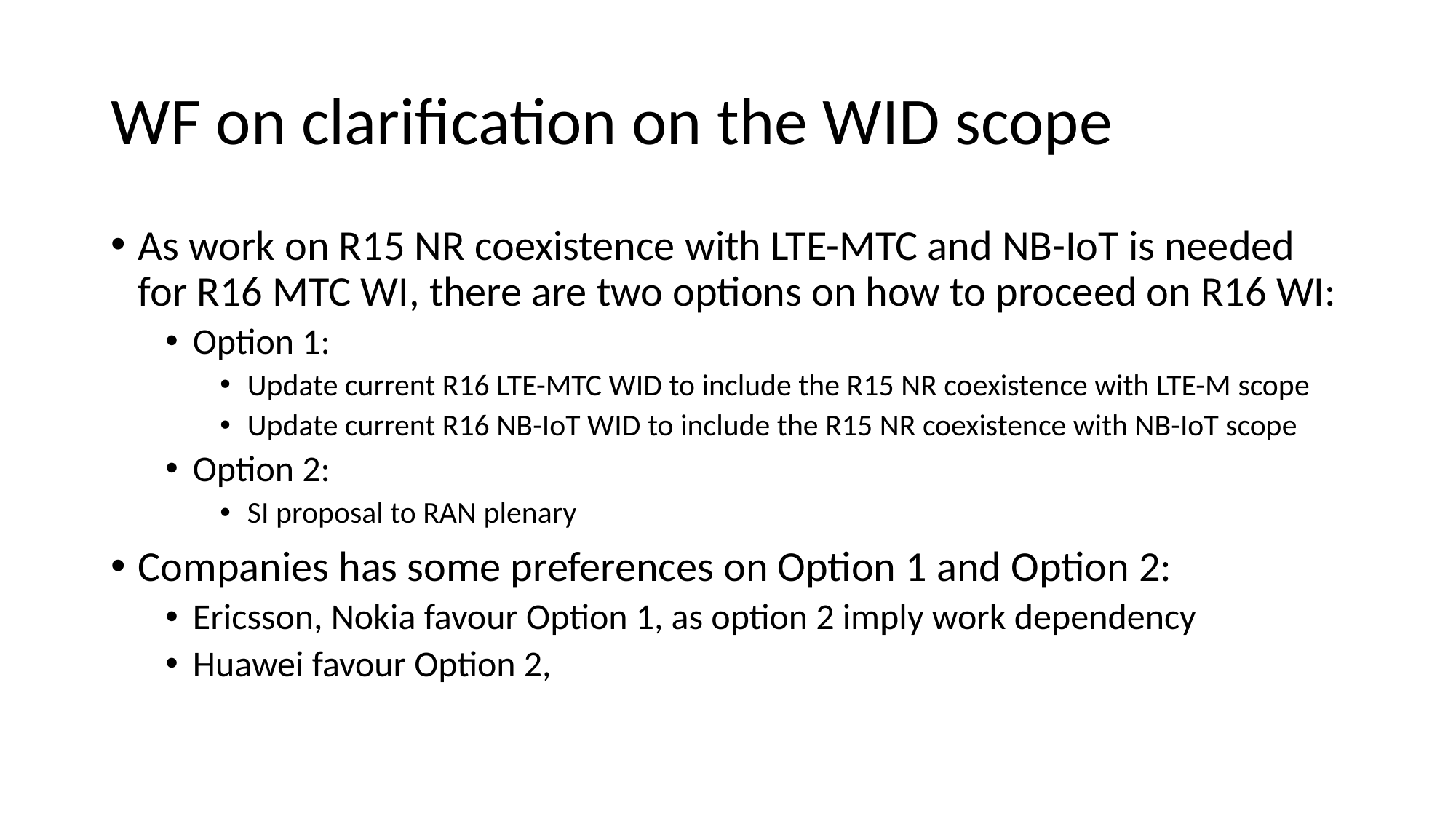

# WF on clarification on the WID scope
As work on R15 NR coexistence with LTE-MTC and NB-IoT is needed for R16 MTC WI, there are two options on how to proceed on R16 WI:
Option 1:
Update current R16 LTE-MTC WID to include the R15 NR coexistence with LTE-M scope
Update current R16 NB-IoT WID to include the R15 NR coexistence with NB-IoT scope
Option 2:
SI proposal to RAN plenary
Companies has some preferences on Option 1 and Option 2:
Ericsson, Nokia favour Option 1, as option 2 imply work dependency
Huawei favour Option 2,